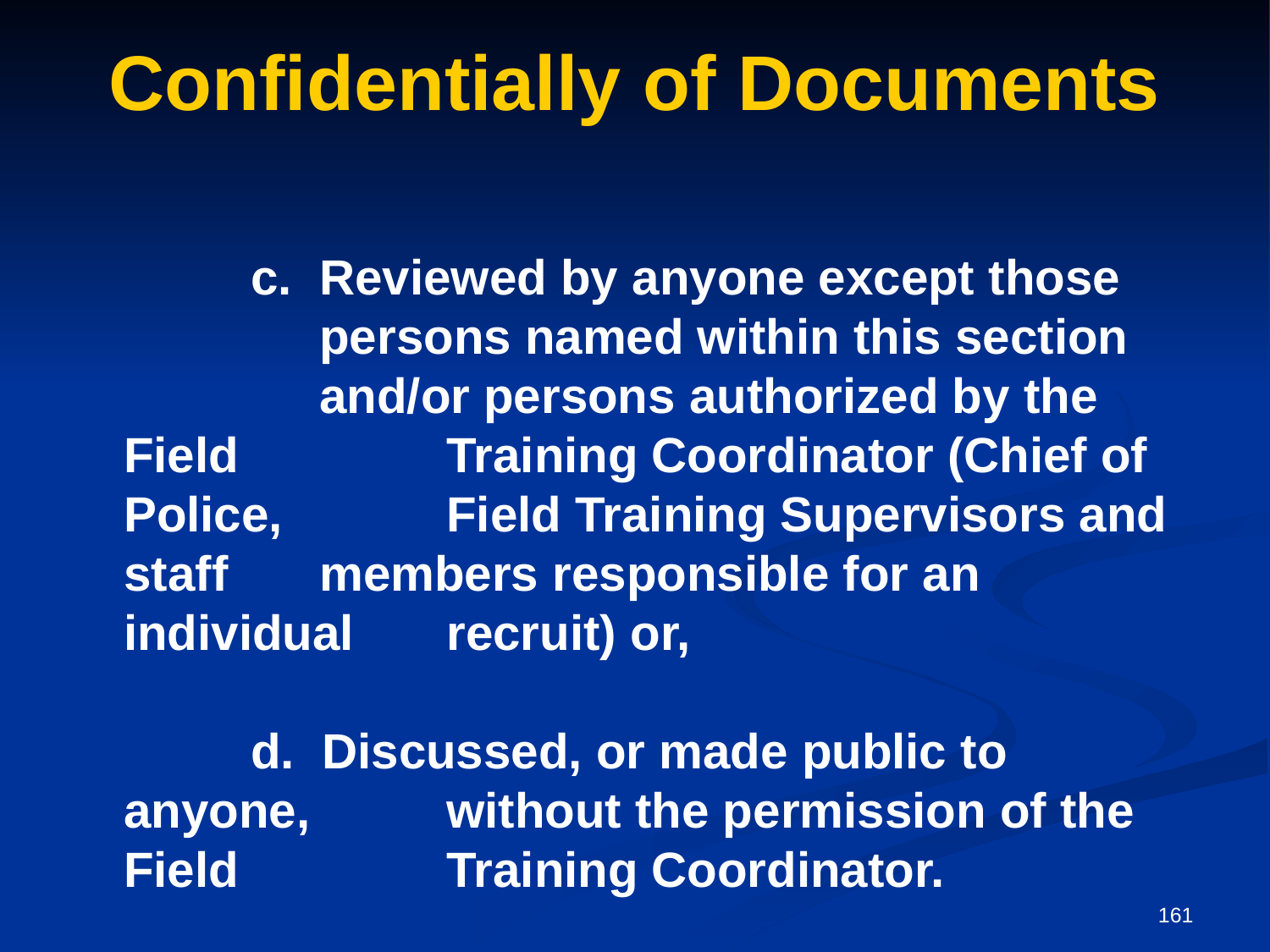

# Confidentially of Documents

		c.  Reviewed by anyone except those
		     persons named within this section 	     and/or persons authorized by the Field 	     Training Coordinator (Chief of Police, 	     Field Training Supervisors and staff 	     members responsible for an individual 	     recruit) or,

		d.  Discussed, or made public to anyone, 	     without the permission of the Field 	     Training Coordinator.
161